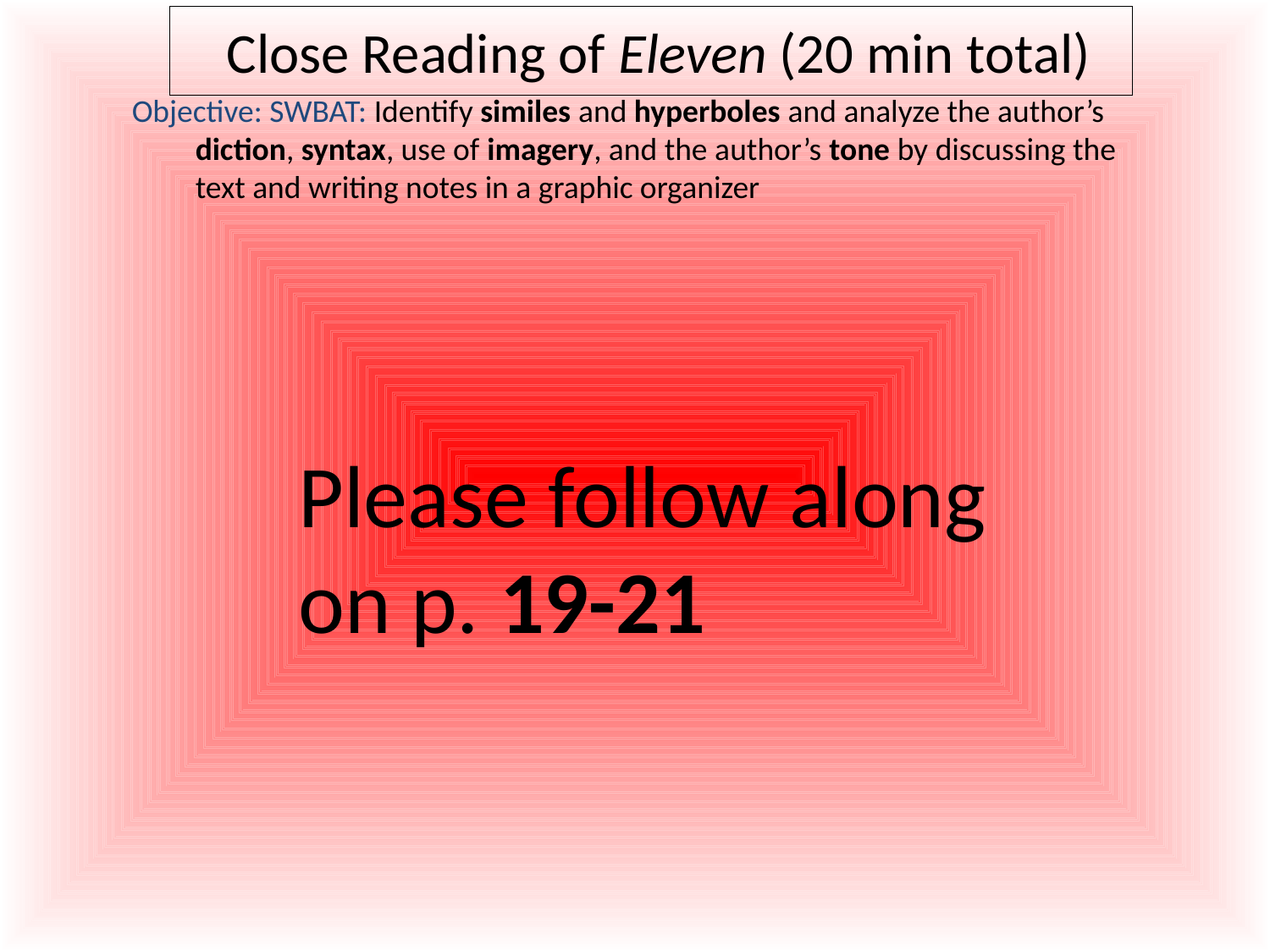

# Close Reading of Eleven (20 min total)
Objective: SWBAT: Identify similes and hyperboles and analyze the author’s diction, syntax, use of imagery, and the author’s tone by discussing the text and writing notes in a graphic organizer
Please follow along on p. 19-21